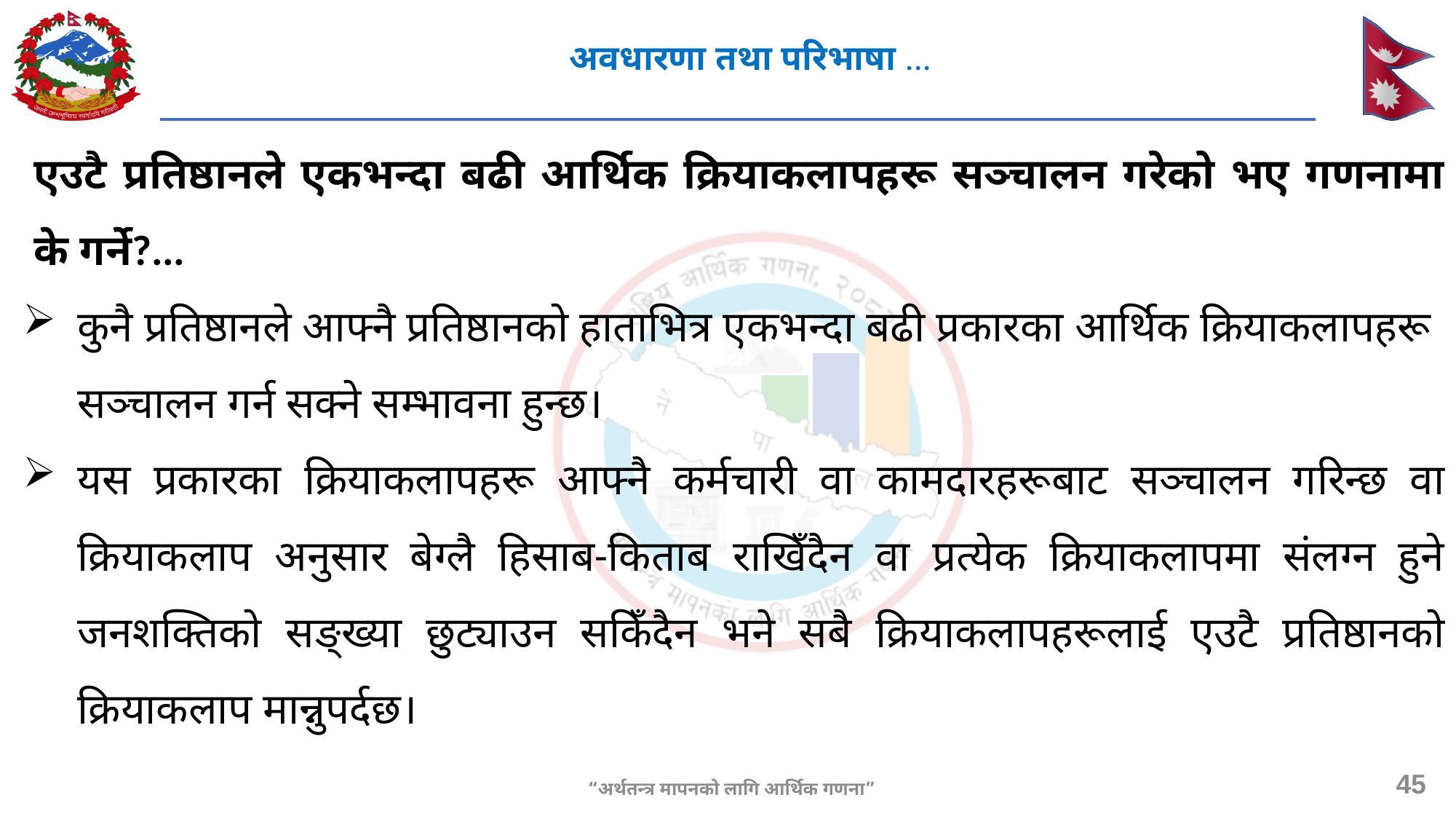

# अवधारणा तथा परिभाषा ...
एउटै प्रतिष्ठानले एकभन्दा बढी आर्थिक क्रियाकलापहरू सञ्चालन गरेको भए गणनामा के गर्ने?...
कुनै प्रतिष्ठानले आफ्नै प्रतिष्ठानको हाताभित्र एकभन्दा बढी प्रकारका आर्थिक क्रियाकलापहरू सञ्चालन गर्न सक्ने सम्भावना हुन्छ।
यस प्रकारका क्रियाकलापहरू आफ्नै कर्मचारी वा कामदारहरूबाट सञ्चालन गरिन्छ वा क्रियाकलाप अनुसार बेग्लै हिसाब-किताब राखिँदैन वा प्रत्येक क्रियाकलापमा संलग्न हुने जनशक्तिको सङ्ख्या छुट्याउन सकिँदैन भने सबै क्रियाकलापहरूलाई एउटै प्रतिष्ठानको क्रियाकलाप मान्नुपर्दछ।

45
“अर्थतन्त्र मापनको लागि आर्थिक गणना”